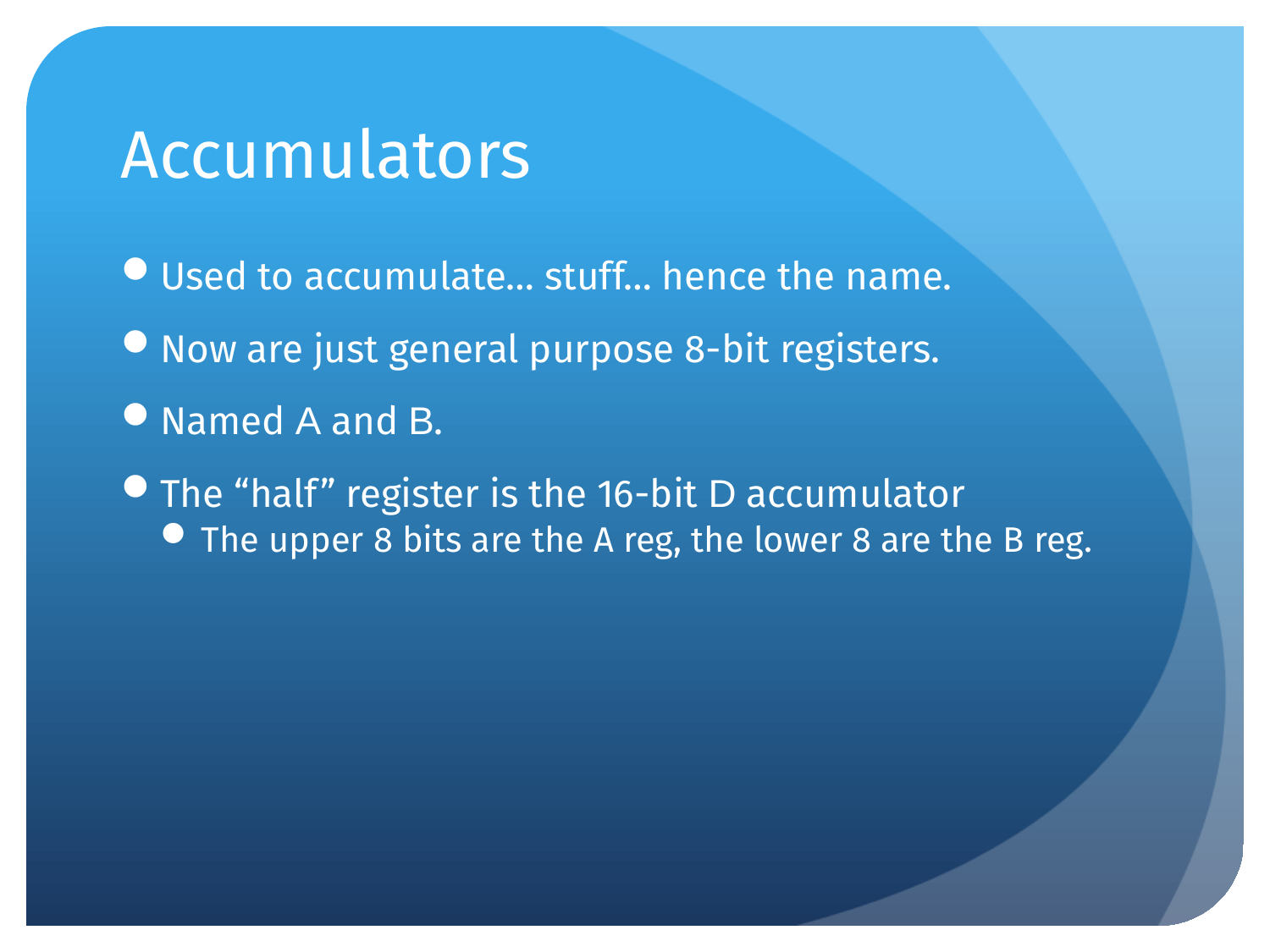

# Accumulators
Used to accumulate… stuff… hence the name.
Now are just general purpose 8-bit registers.
Named A and B.
The “half” register is the 16-bit D accumulator
The upper 8 bits are the A reg, the lower 8 are the B reg.